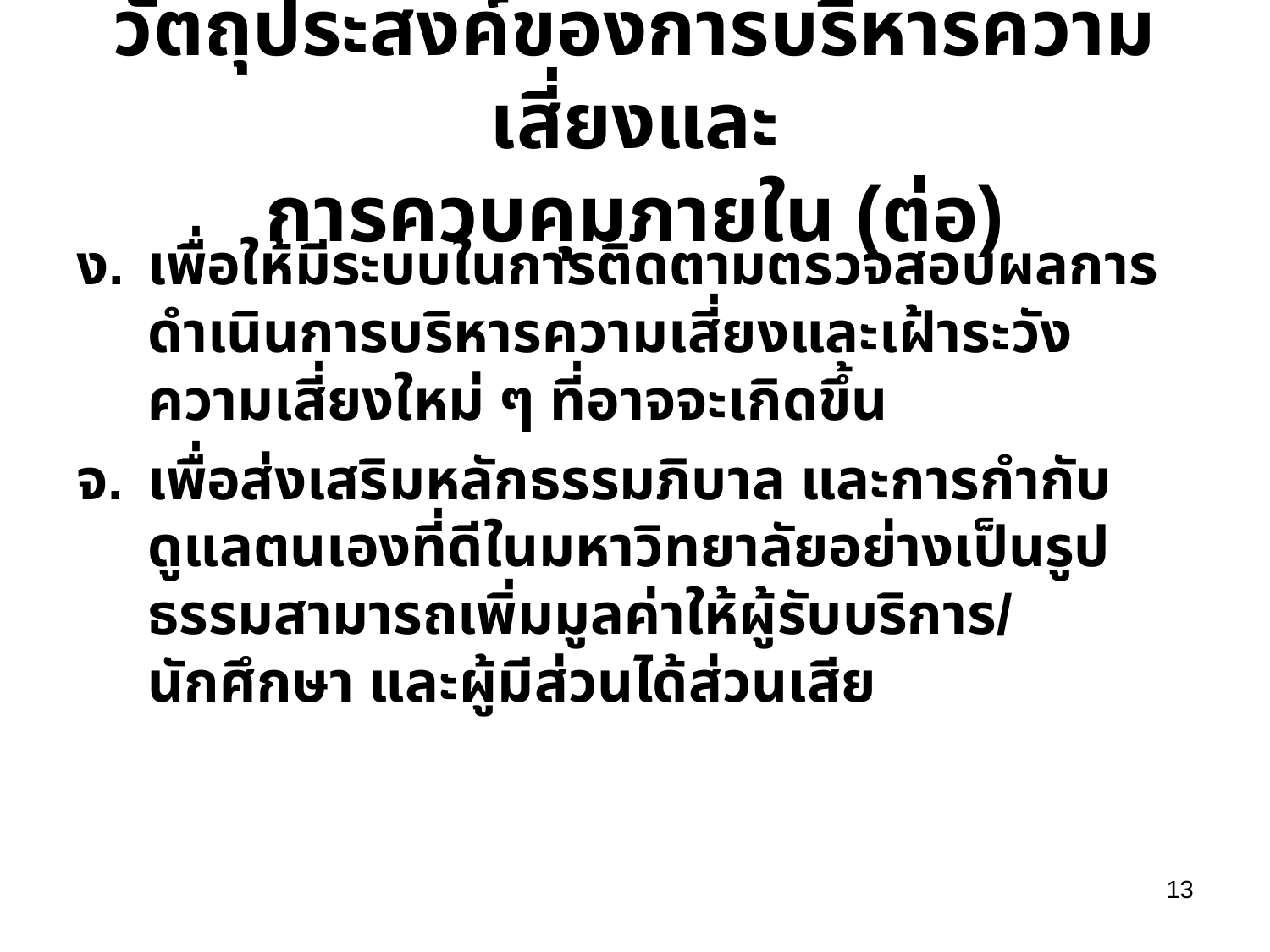

# วัตถุประสงค์ของการบริหารความเสี่ยงและ การควบคุมภายใน (ต่อ)
เพื่อให้มีระบบในการติดตามตรวจสอบผลการดำเนินการบริหารความเสี่ยงและเฝ้าระวังความเสี่ยงใหม่ ๆ ที่อาจจะเกิดขึ้น
เพื่อส่งเสริมหลักธรรมภิบาล และการกำกับดูแลตนเองที่ดีในมหาวิทยาลัยอย่างเป็นรูปธรรมสามารถเพิ่มมูลค่าให้ผู้รับบริการ/นักศึกษา และผู้มีส่วนได้ส่วนเสีย
13